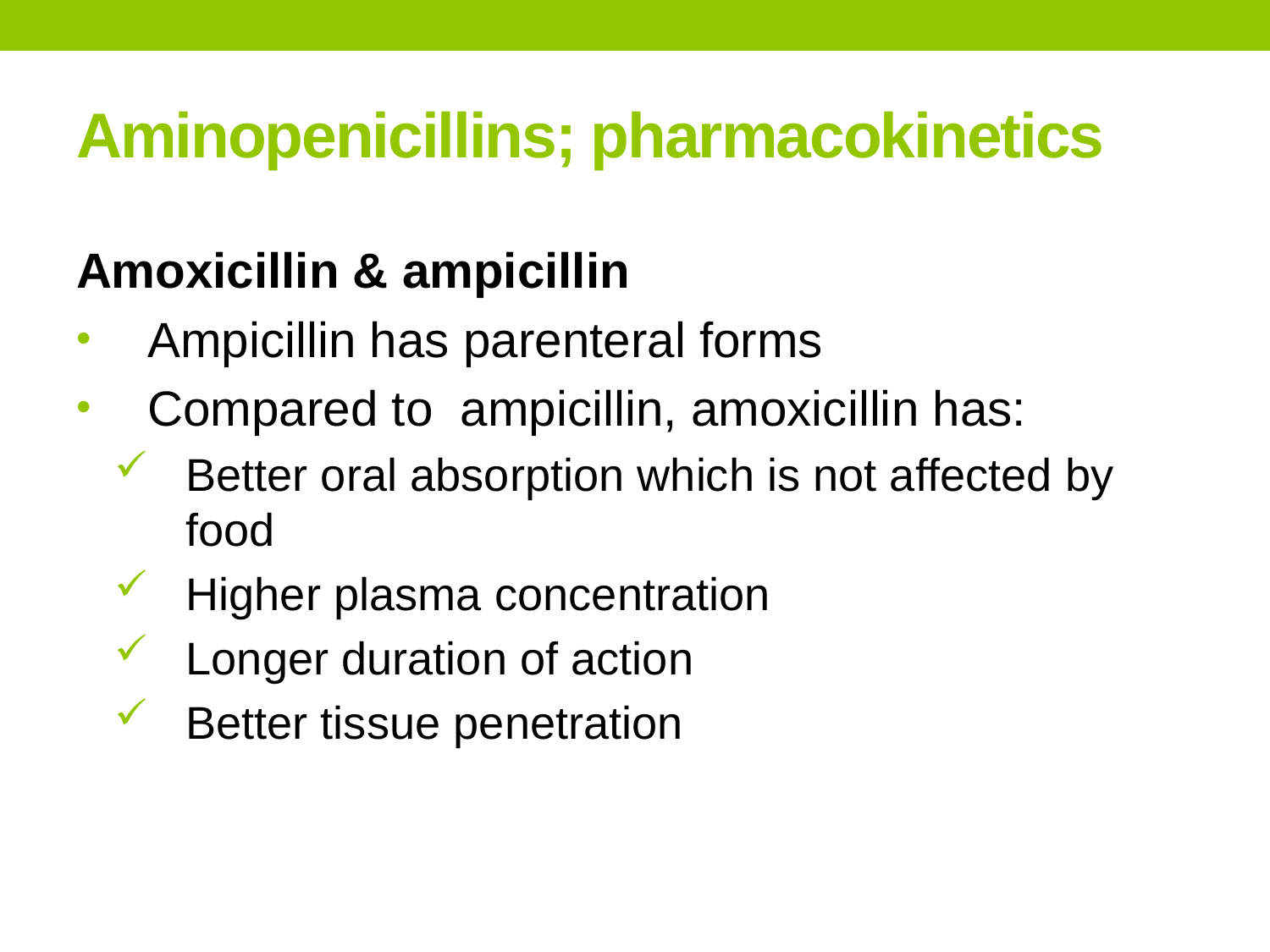

# Aminopenicillins; pharmacokinetics
Amoxicillin & ampicillin
Ampicillin has parenteral forms
Compared to  ampicillin, amoxicillin has:
Better oral absorption which is not affected by food
Higher plasma concentration
Longer duration of action
Better tissue penetration